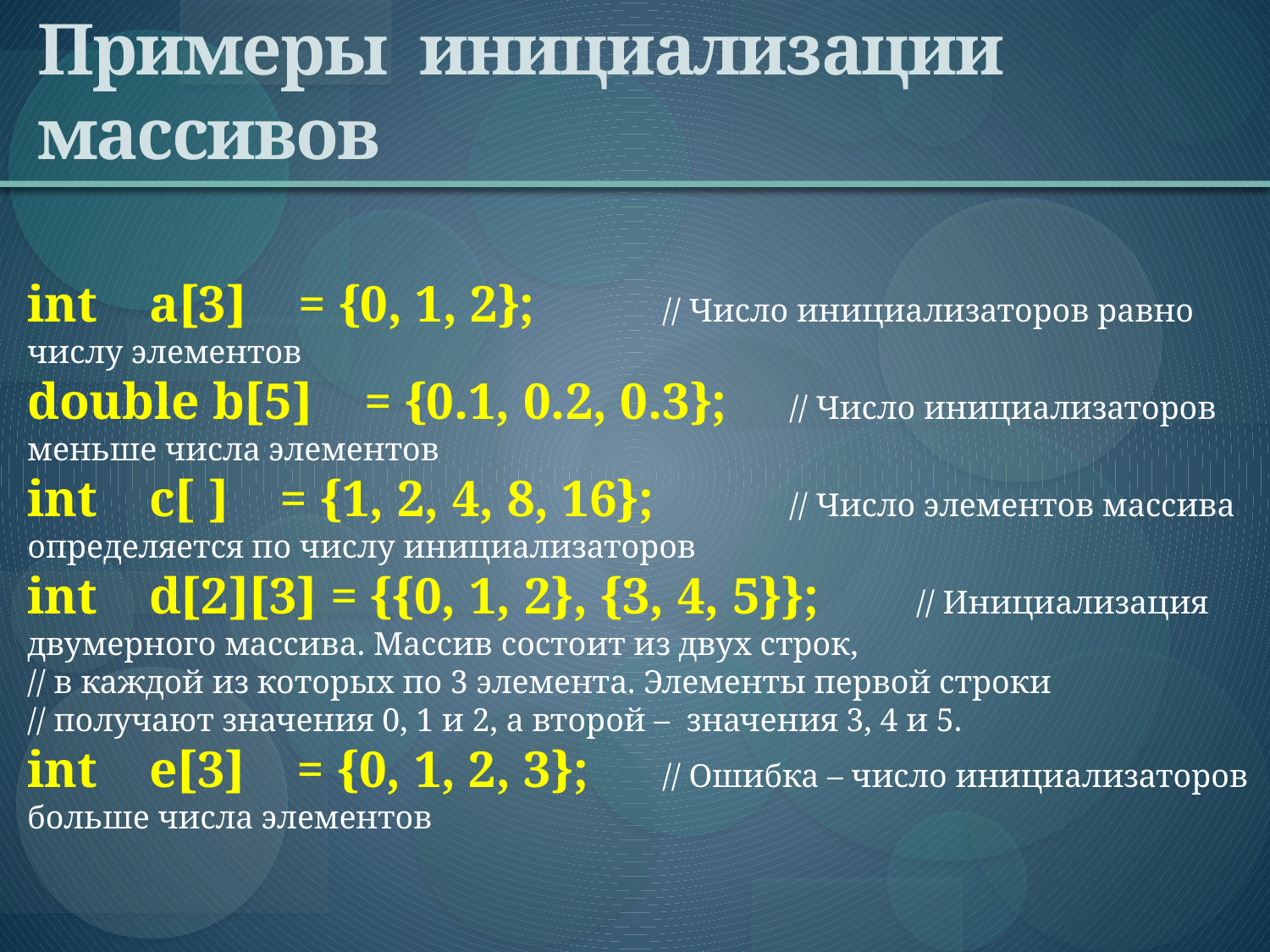

# Примеры  инициализации массивов
int    a[3]    = {0, 1, 2}; 	// Число инициализаторов равно числу элементов
double b[5]    = {0.1, 0.2, 0.3}; 	// Число инициализаторов меньше числа элементов
int    c[ ]    = {1, 2, 4, 8, 16}; 	// Число элементов массива определяется по числу инициализаторов
int    d[2][3] = {{0, 1, 2}, {3, 4, 5}}; 	// Инициализация двумерного массива. Массив состоит из двух строк,
// в каждой из которых по 3 элемента. Элементы первой строки
// получают значения 0, 1 и 2, а второй –  значения 3, 4 и 5.
int    e[3]    = {0, 1, 2, 3}; 	// Ошибка – число инициализаторов больше числа элементов